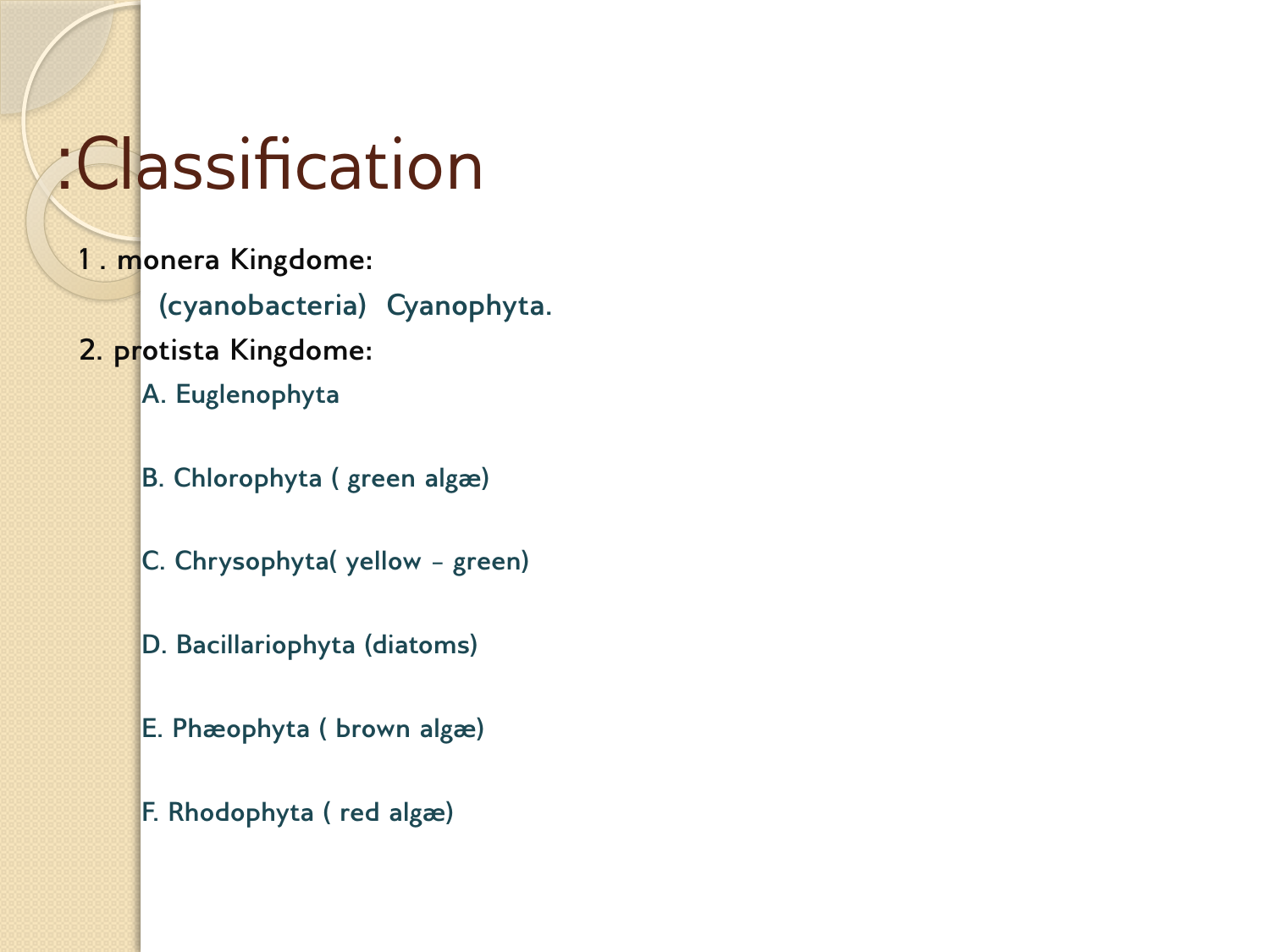

# Classification:
1 . monera Kingdome:
        (cyanobacteria)  Cyanophyta.
2. protista Kingdome:
       A. Euglenophyta

       B. Chlorophyta ( green algae)

       C. Chrysophyta( yellow – green)

       D. Bacillariophyta (diatoms)

       E. Phaeophyta ( brown algae)

       F. Rhodophyta ( red algae)